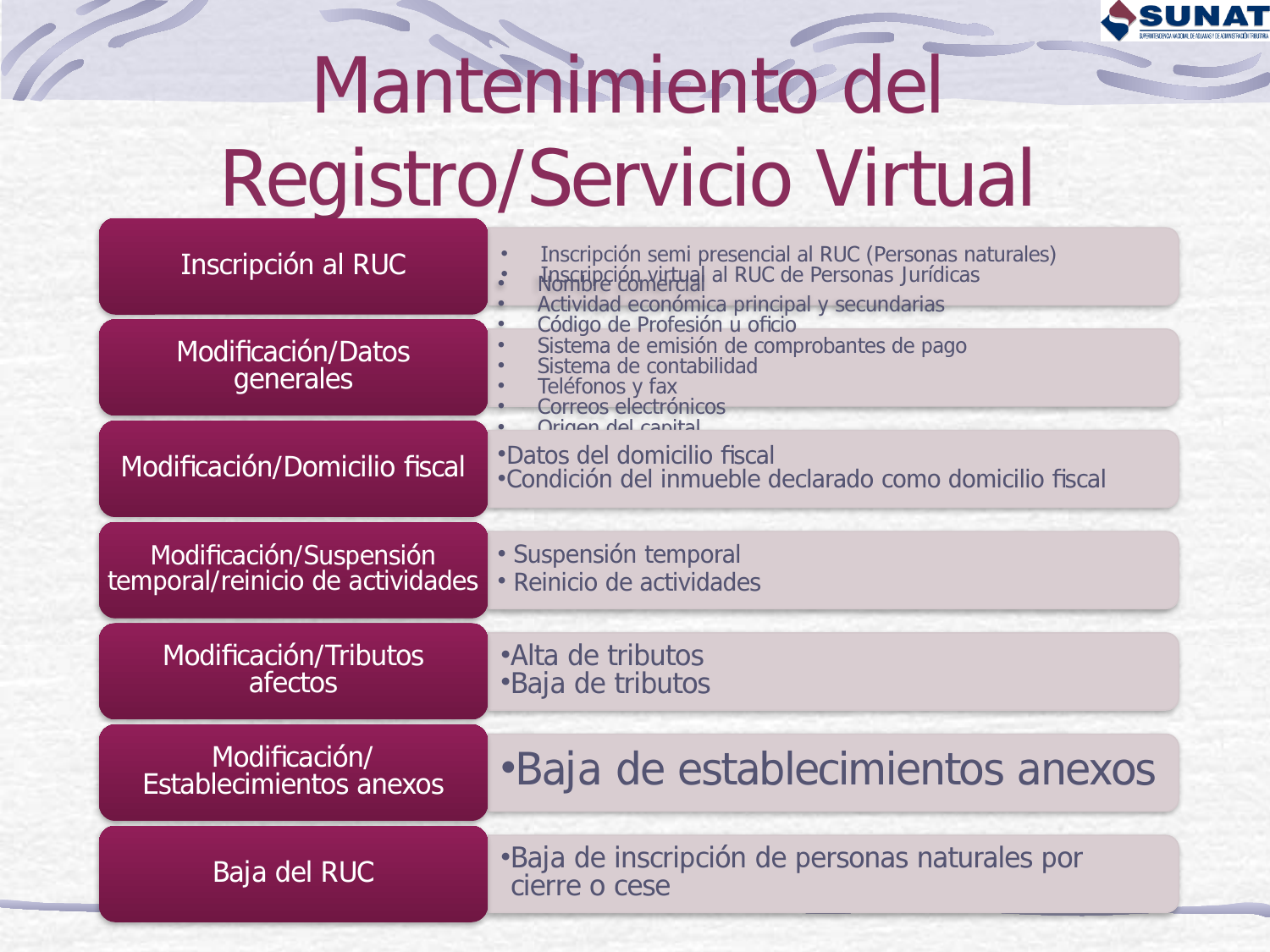

# Mantenimiento del Registro/Servicio Virtual
Modificación/Datos generales
Nombre comercial
Modificación/Domicilio fiscal
Condición del inmueble declarado como domicilio fiscal
Modificación/Establecimientos anexos
Baja de establecimientos anexos
Modificación/Tributos afectos
Alta de tributos
Modificación/Suspensión temporal/reinicio de actividades
Suspensión temporal
Actividad económica principal y secundarias
Código de Profesión u oficio
Sistema de emisión de comprobantes de pago
Sistema de contabilidad
Teléfonos y fax
Correos electrónicos
Origen del capital
Condición de domicilio
Reinicio de actividades
Baja de tributos
Inscripción semi presencial al RUC (Personas naturales)
Inscripción al RUC
Inscripción virtual al RUC de Personas Jurídicas
Baja del RUC
Baja de inscripción de personas naturales por cierre o cese